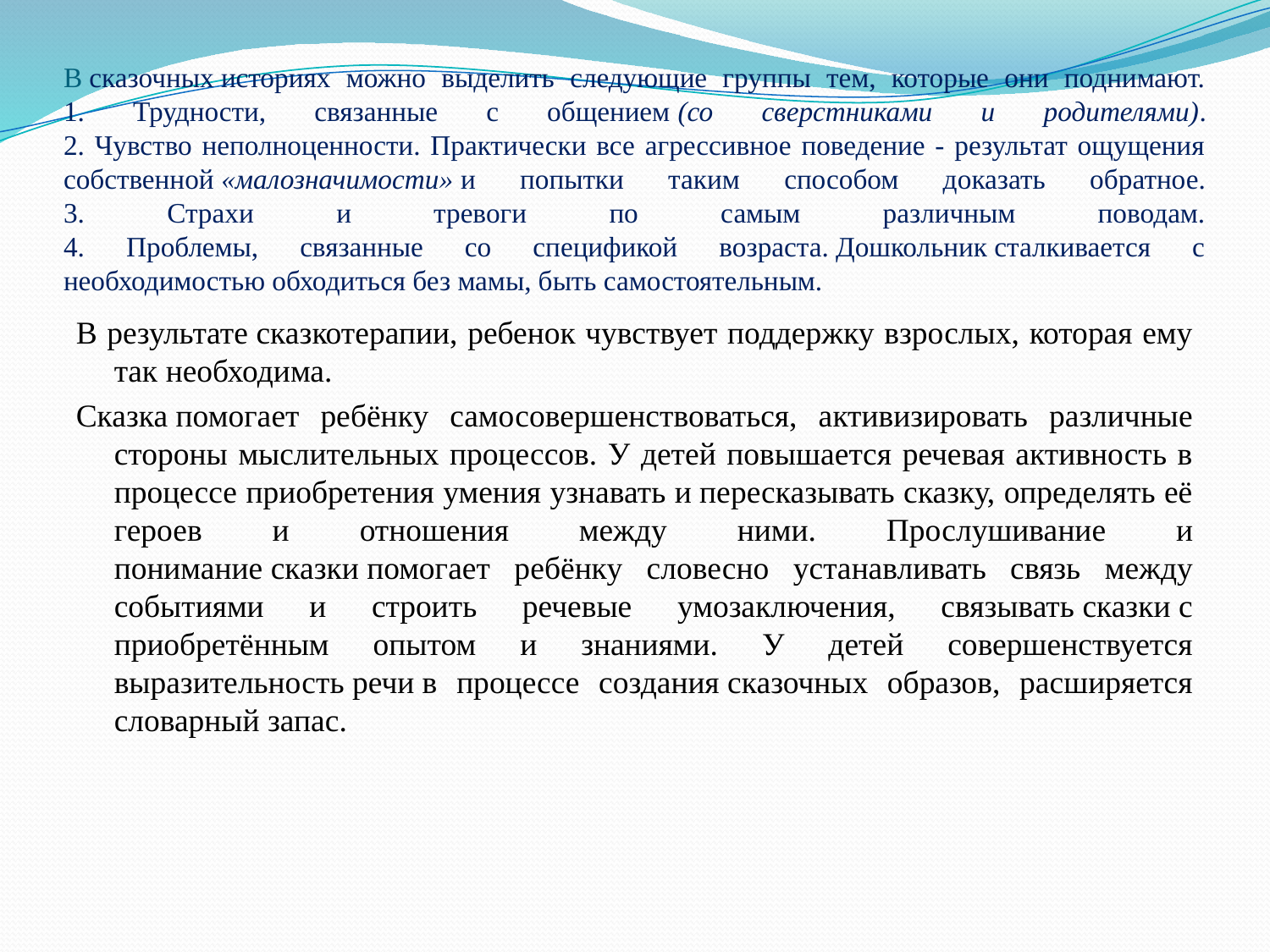

# В сказочных историях можно выделить следующие группы тем, которые они поднимают. 1. Трудности, связанные с общением (со сверстниками и родителями). 2. Чувство неполноценности. Практически все агрессивное поведение - результат ощущения собственной «малозначимости» и попытки таким способом доказать обратное. 3. Страхи и тревоги по самым различным поводам. 4. Проблемы, связанные со спецификой возраста. Дошкольник сталкивается с необходимостью обходиться без мамы, быть самостоятельным.
В результате сказкотерапии, ребенок чувствует поддержку взрослых, которая ему так необходима.
Сказка помогает ребёнку самосовершенствоваться, активизировать различные стороны мыслительных процессов. У детей повышается речевая активность в процессе приобретения умения узнавать и пересказывать сказку, определять её героев и отношения между ними. Прослушивание и понимание сказки помогает ребёнку словесно устанавливать связь между событиями и строить речевые умозаключения, связывать сказки с приобретённым опытом и знаниями. У детей совершенствуется выразительность речи в процессе создания сказочных образов, расширяется словарный запас.